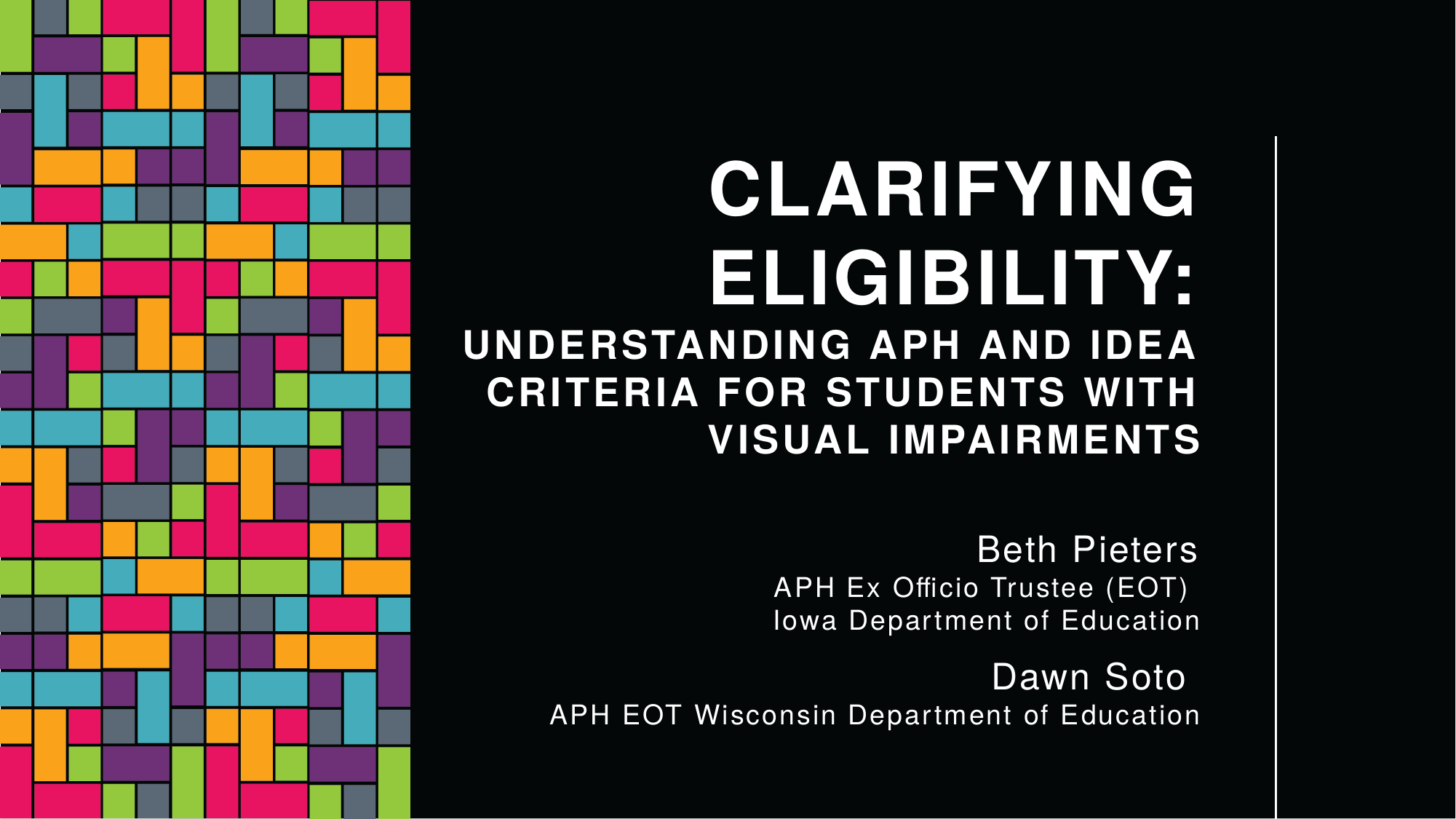

# Clarifying Eligibility: Understanding APH and IDEA Criteria for Students with Visual Impairments
Beth Pieters
APH Ex Officio Trustee (EOT)
Iowa Department of Education
Dawn Soto 
APH EOT Wisconsin Department of Education